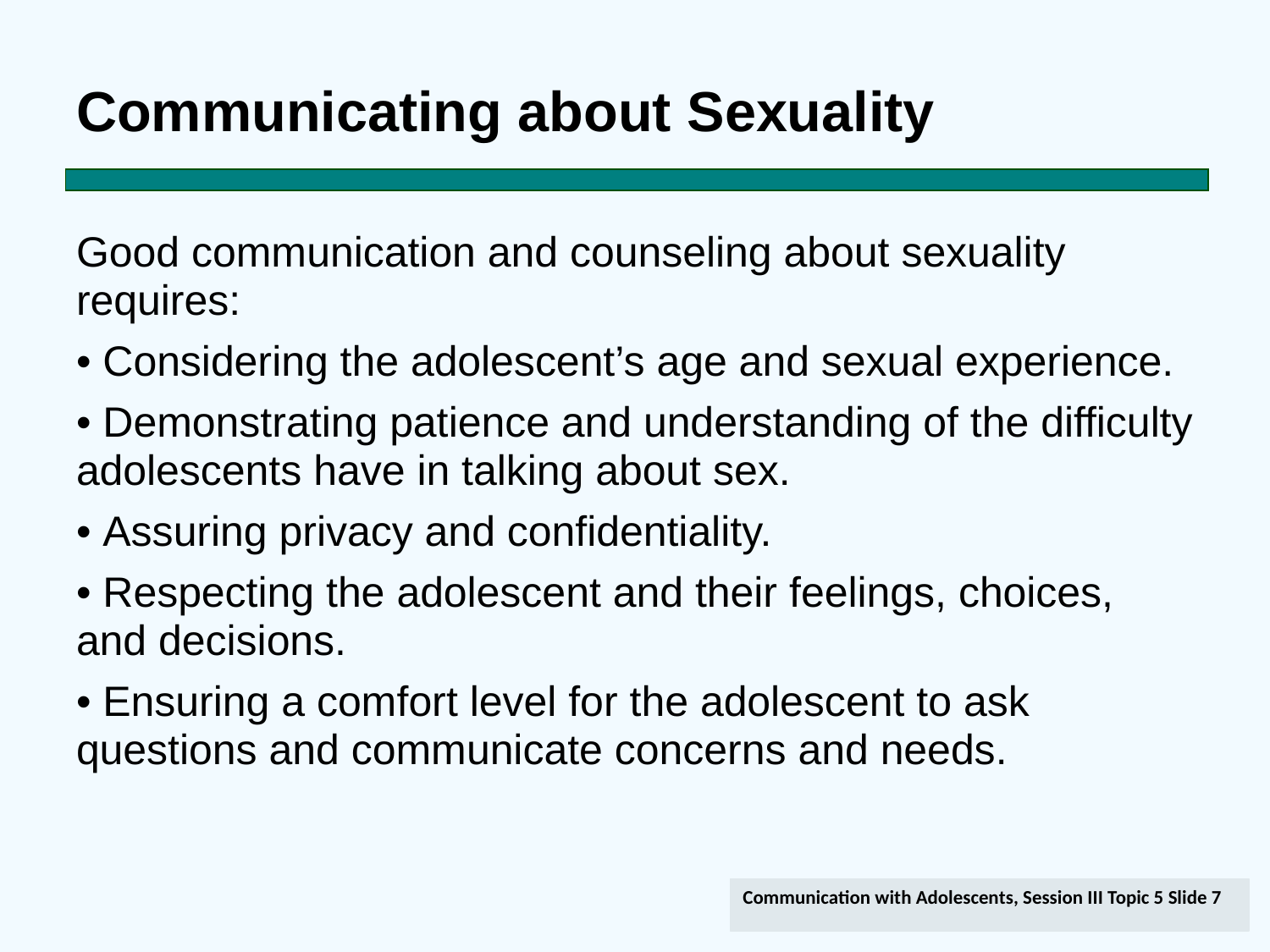

# Communicating about Sexuality
Good communication and counseling about sexuality requires:
• Considering the adolescent’s age and sexual experience.
• Demonstrating patience and understanding of the difficulty adolescents have in talking about sex.
• Assuring privacy and confidentiality.
• Respecting the adolescent and their feelings, choices, and decisions.
• Ensuring a comfort level for the adolescent to ask questions and communicate concerns and needs.
Communication with Adolescents, Session III Topic 5 Slide 7